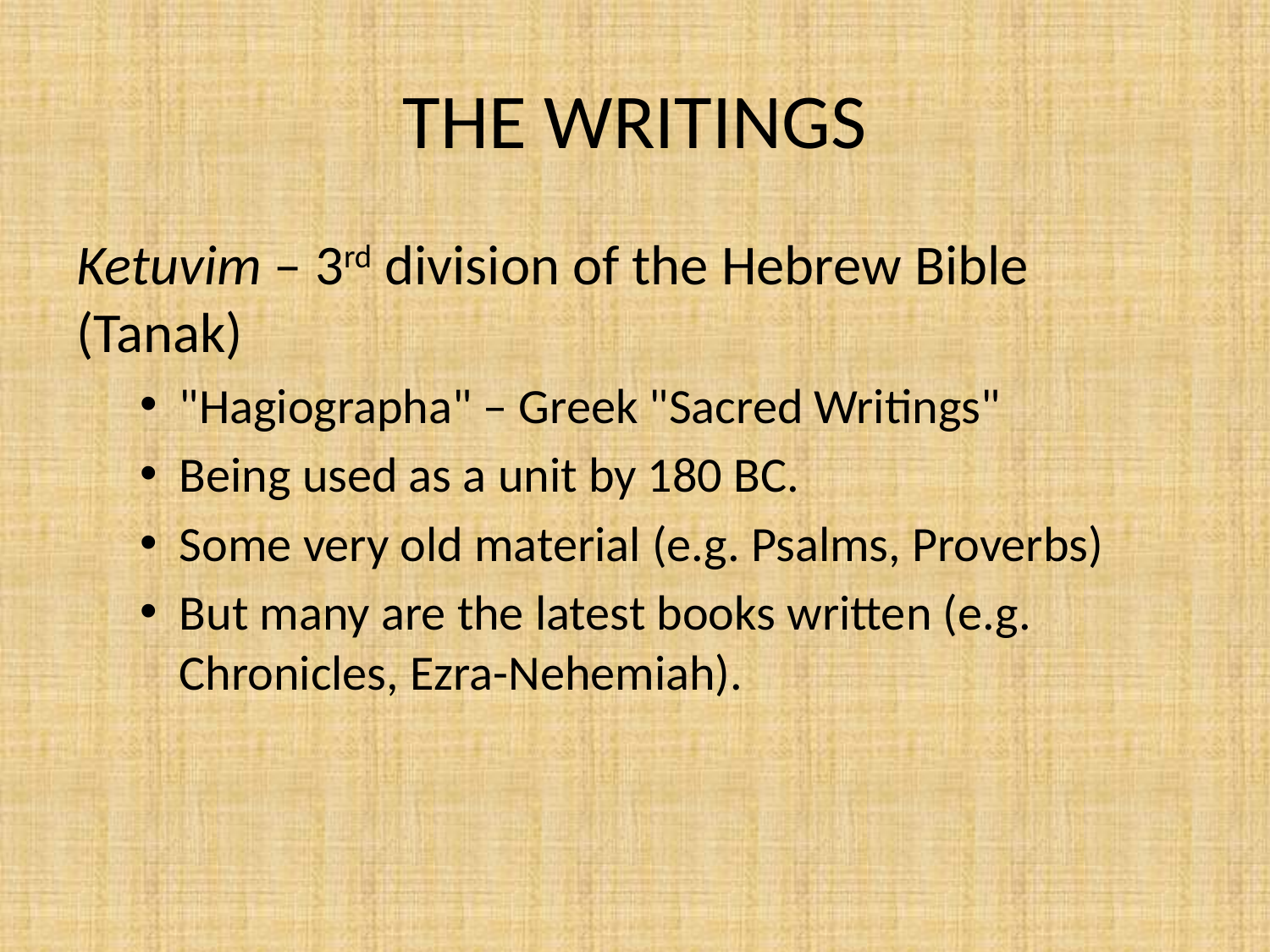

# THE WRITINGS
Ketuvim – 3rd division of the Hebrew Bible (Tanak)
"Hagiographa" – Greek "Sacred Writings"
Being used as a unit by 180 BC.
Some very old material (e.g. Psalms, Proverbs)
But many are the latest books written (e.g. Chronicles, Ezra-Nehemiah).